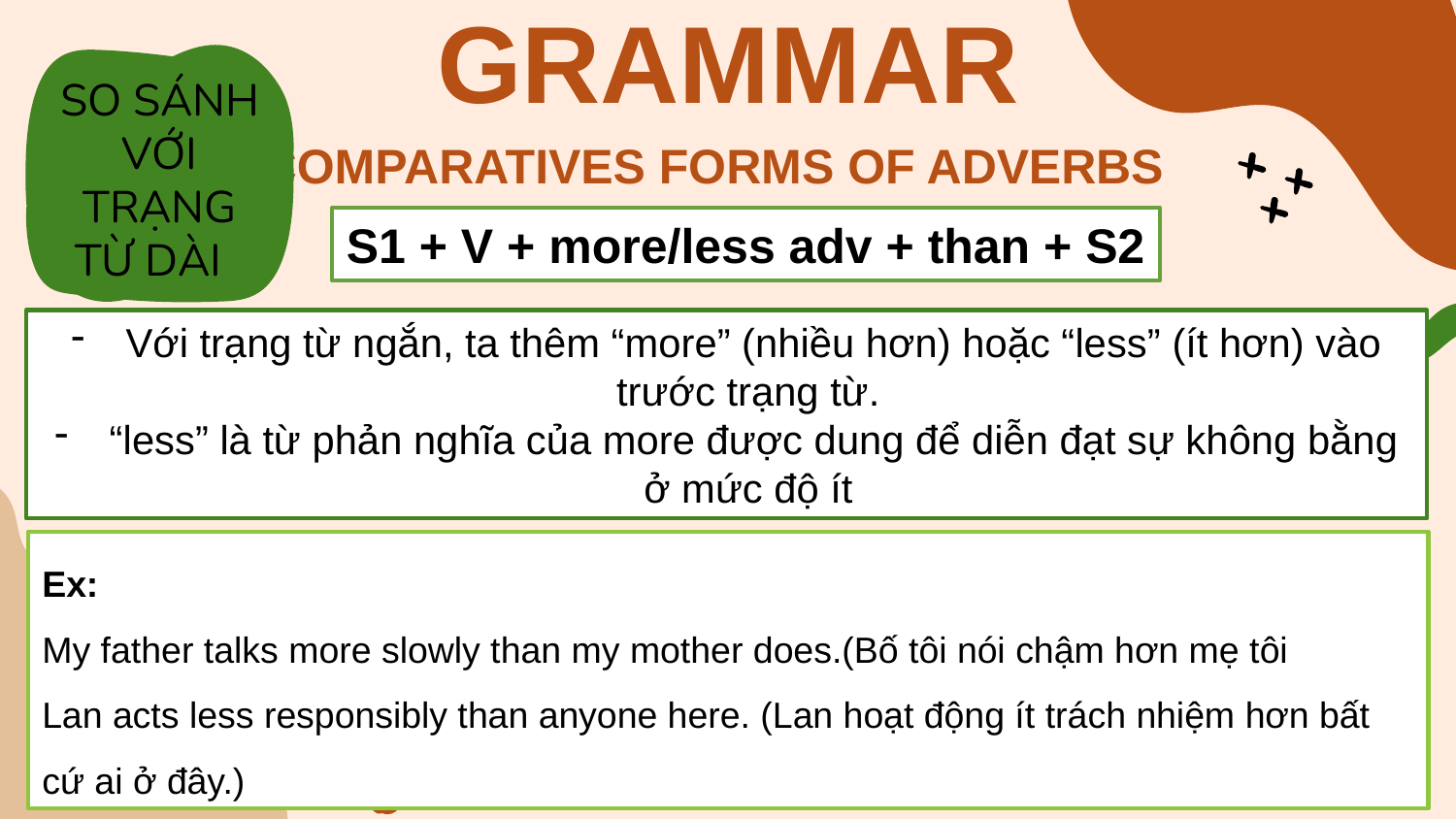

# GRAMMAR COMPARATIVES FORMS OF ADVERBS

SO SÁNH VỚI TRẠNG TỪ DÀI
S1 + V + more/less adv + than + S2

Với trạng từ ngắn, ta thêm “more” (nhiều hơn) hoặc “less” (ít hơn) vào trước trạng từ.
“less” là từ phản nghĩa của more được dung để diễn đạt sự không bằng ở mức độ ít
Ex:
My father talks more slowly than my mother does.(Bố tôi nói chậm hơn mẹ tôi
Lan acts less responsibly than anyone here. (Lan hoạt động ít trách nhiệm hơn bất cứ ai ở đây.)